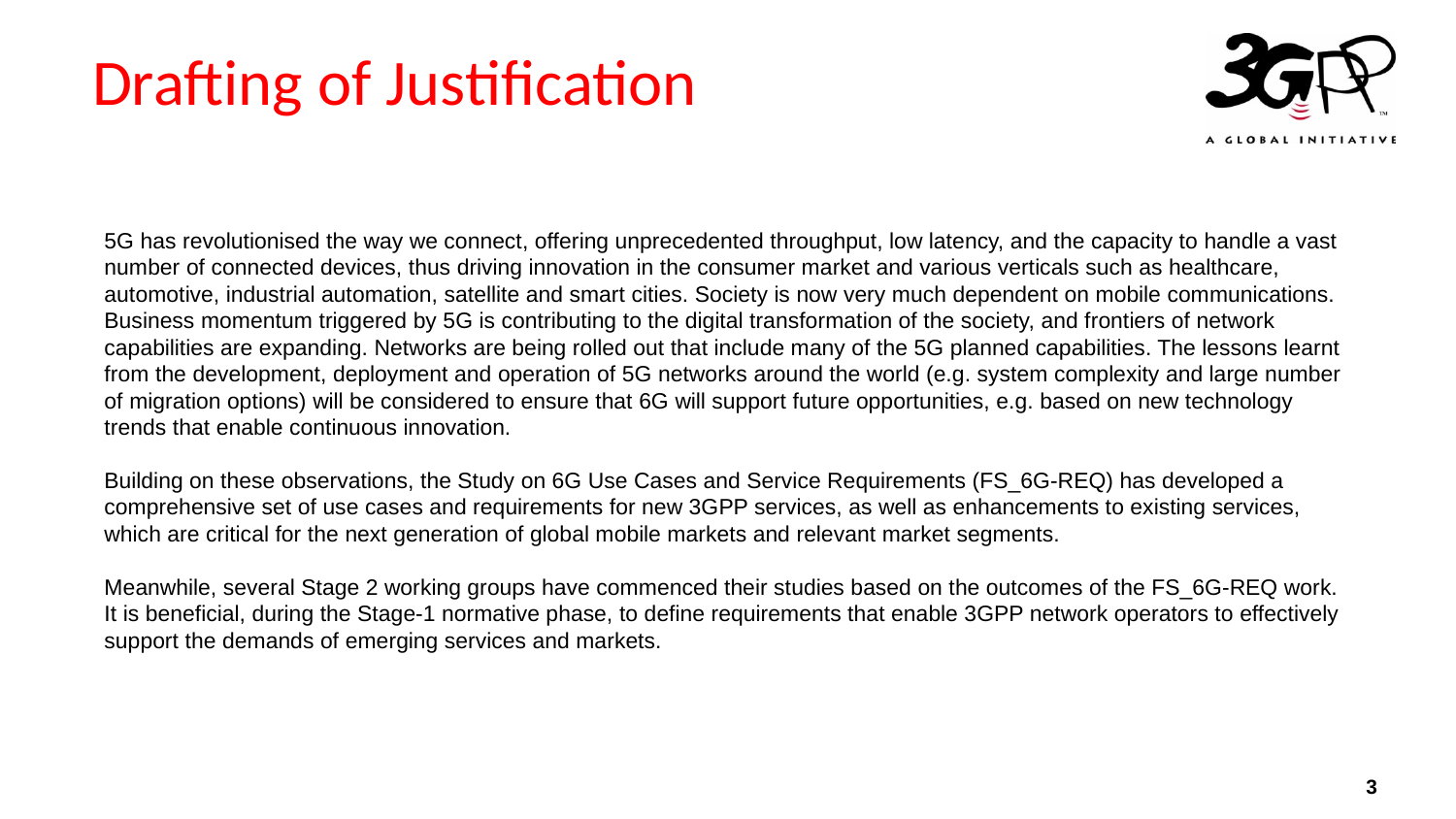

# Drafting of Justification
5G has revolutionised the way we connect, offering unprecedented throughput, low latency, and the capacity to handle a vast number of connected devices, thus driving innovation in the consumer market and various verticals such as healthcare, automotive, industrial automation, satellite and smart cities. Society is now very much dependent on mobile communications. Business momentum triggered by 5G is contributing to the digital transformation of the society, and frontiers of network capabilities are expanding. Networks are being rolled out that include many of the 5G planned capabilities. The lessons learnt from the development, deployment and operation of 5G networks around the world (e.g. system complexity and large number of migration options) will be considered to ensure that 6G will support future opportunities, e.g. based on new technology trends that enable continuous innovation.

Building on these observations, the Study on 6G Use Cases and Service Requirements (FS_6G-REQ) has developed a comprehensive set of use cases and requirements for new 3GPP services, as well as enhancements to existing services, which are critical for the next generation of global mobile markets and relevant market segments.

Meanwhile, several Stage 2 working groups have commenced their studies based on the outcomes of the FS_6G-REQ work. It is beneficial, during the Stage-1 normative phase, to define requirements that enable 3GPP network operators to effectively support the demands of emerging services and markets.